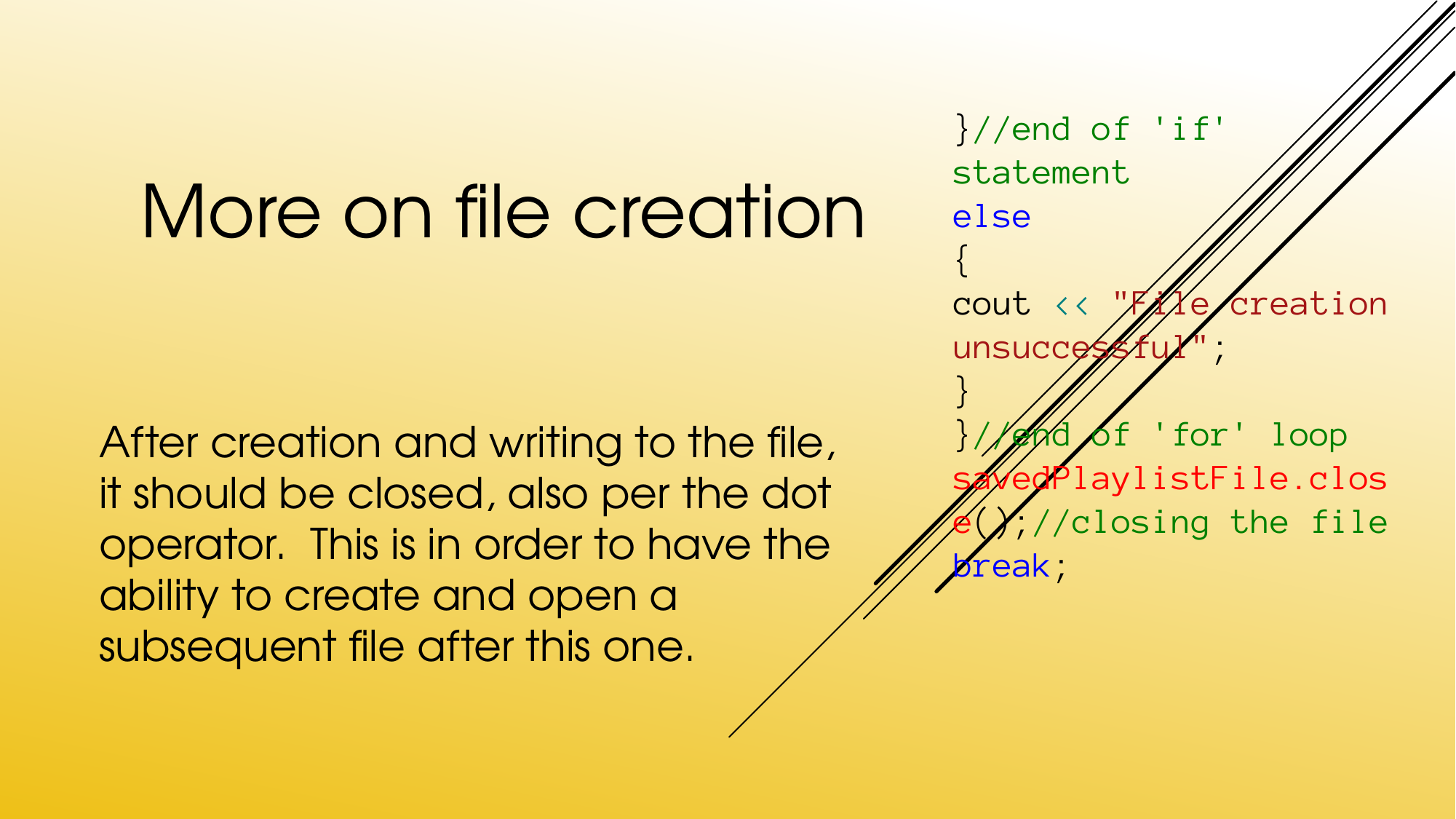

# More on file creation
}//end of 'if' statement
else
{
cout << "File creation unsuccessful";
}
}//end of 'for' loop
savedPlaylistFile.close();//closing the file
break;
After creation and writing to the file, it should be closed, also per the dot operator.  This is in order to have the ability to create and open a subsequent file after this one.